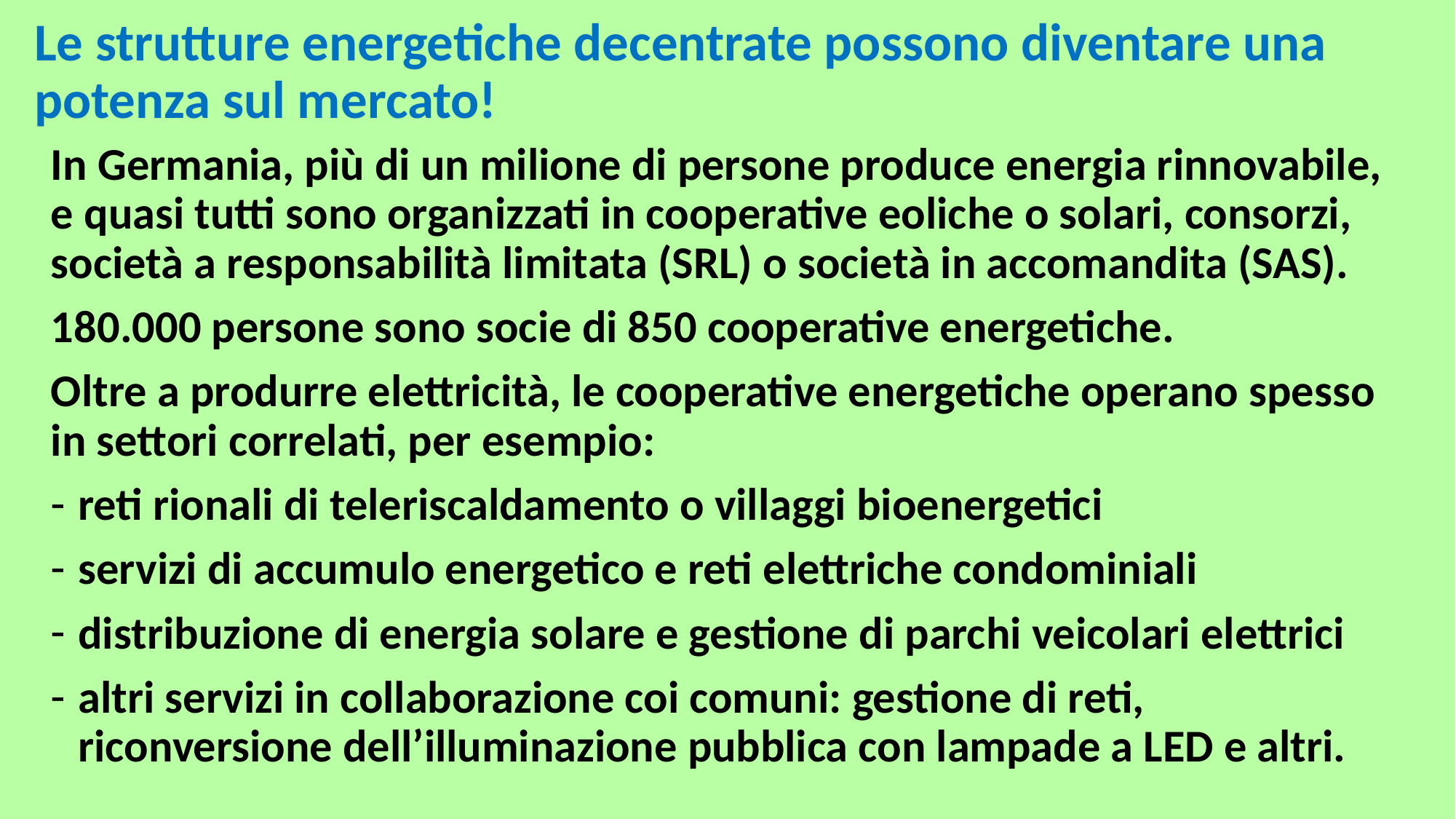

Le strutture energetiche decentrate possono diventare una potenza sul mercato!
In Germania, più di un milione di persone produce energia rinnovabile, e quasi tutti sono organizzati in cooperative eoliche o solari, consorzi, società a responsabilità limitata (SRL) o società in accomandita (SAS).
180.000 persone sono socie di 850 cooperative energetiche.
Oltre a produrre elettricità, le cooperative energetiche operano spesso in settori correlati, per esempio:
reti rionali di teleriscaldamento o villaggi bioenergetici
servizi di accumulo energetico e reti elettriche condominiali
distribuzione di energia solare e gestione di parchi veicolari elettrici
altri servizi in collaborazione coi comuni: gestione di reti, riconversione dell’illuminazione pubblica con lampade a LED e altri.